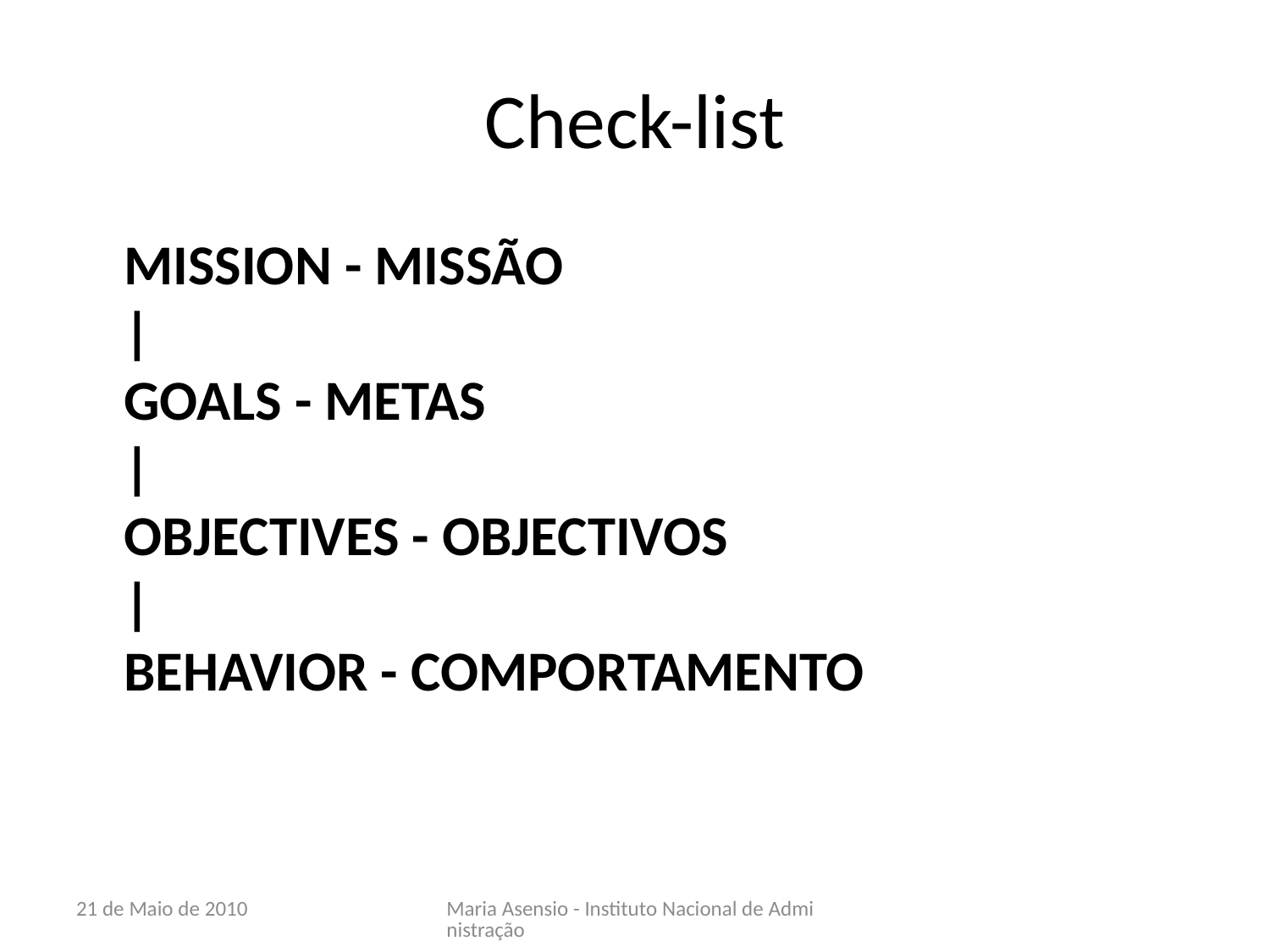

# Check-list
	MISSION - MISSÃO
|
GOALS - METAS
|
OBJECTIVES - OBJECTIVOS
|
BEHAVIOR - COMPORTAMENTO

21 de Maio de 2010
Maria Asensio - Instituto Nacional de Administração